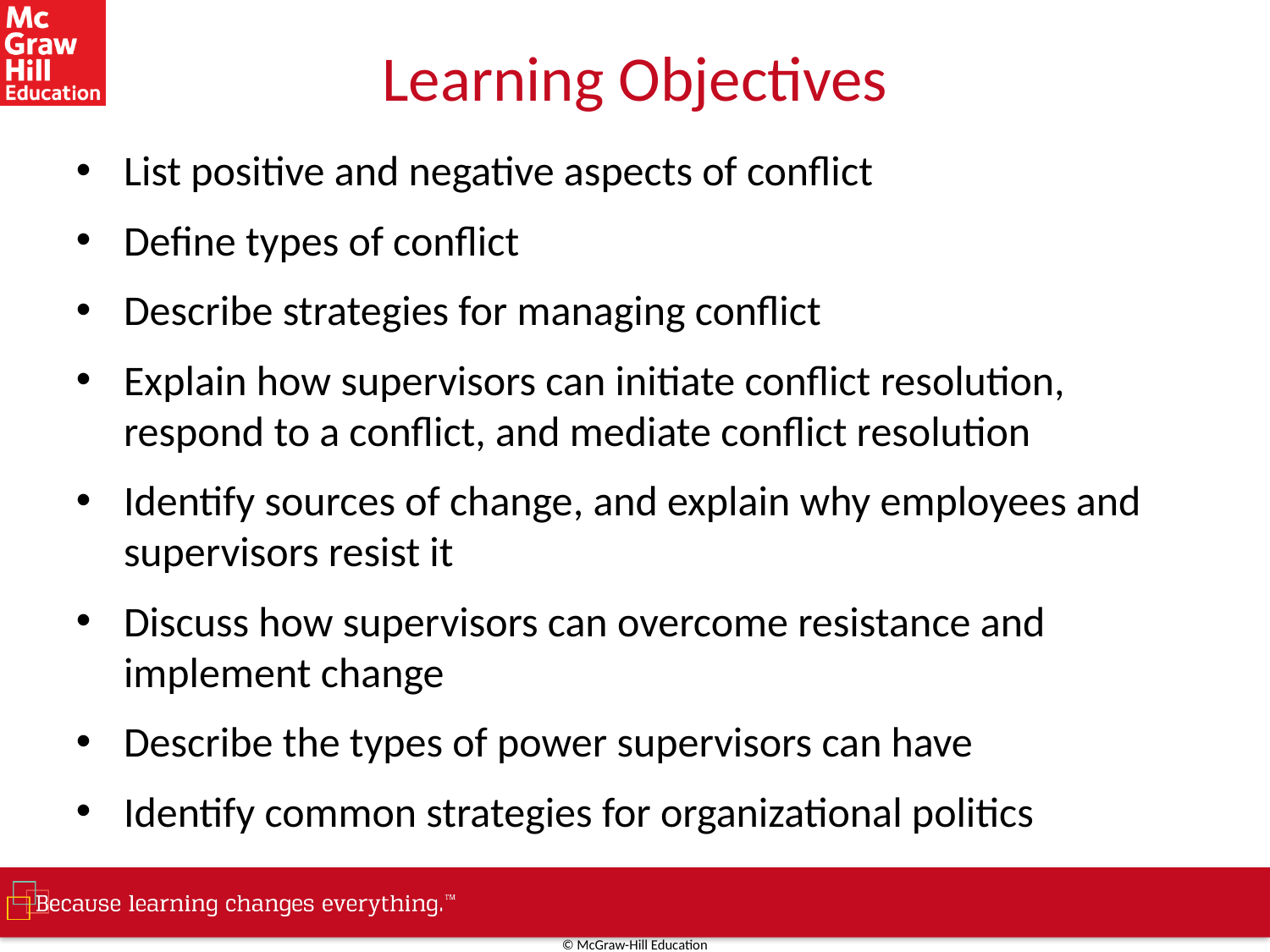

# Learning Objectives
List positive and negative aspects of conflict
Define types of conflict
Describe strategies for managing conflict
Explain how supervisors can initiate conflict resolution, respond to a conflict, and mediate conflict resolution
Identify sources of change, and explain why employees and supervisors resist it
Discuss how supervisors can overcome resistance and implement change
Describe the types of power supervisors can have
Identify common strategies for organizational politics